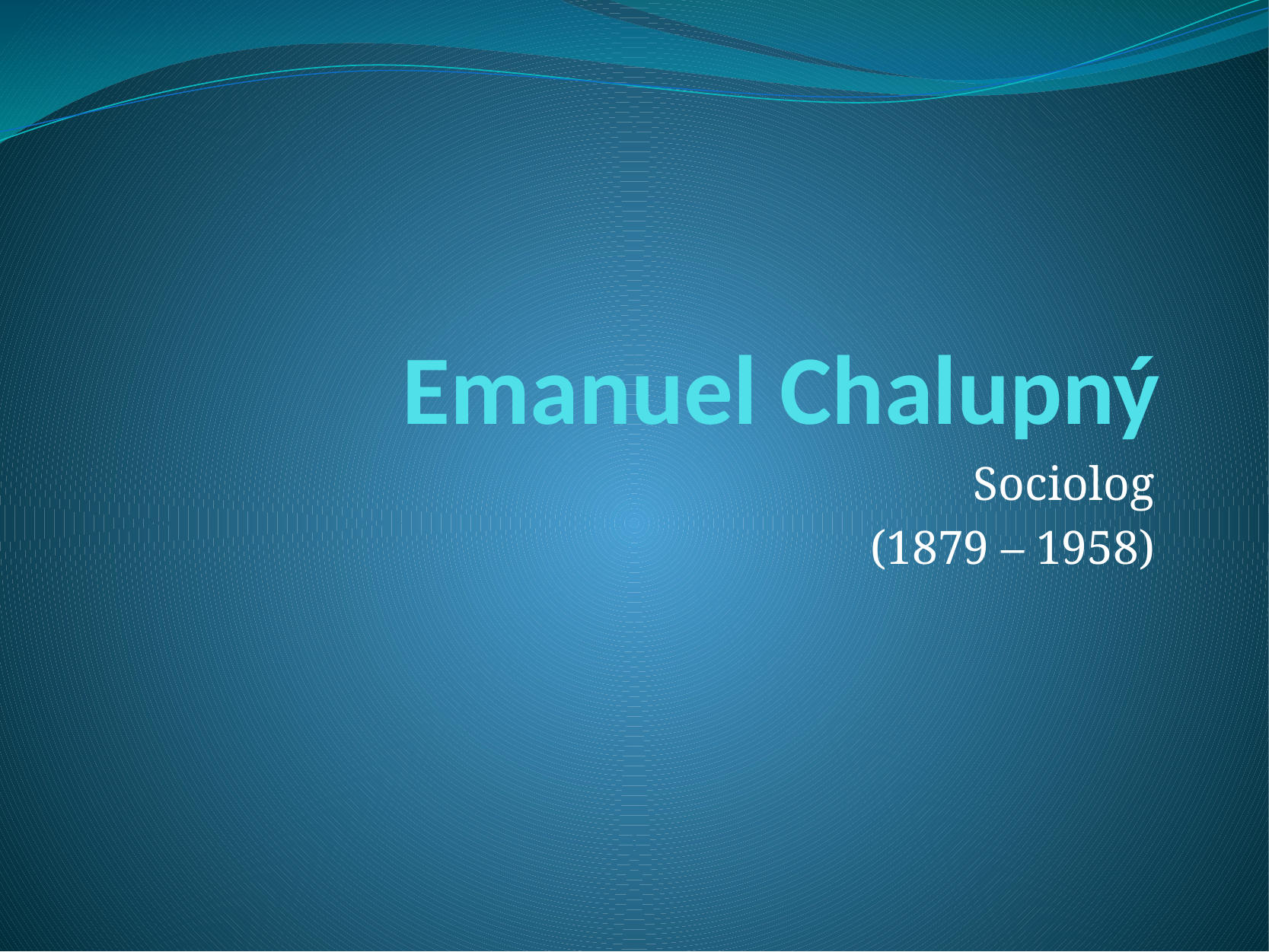

# Emanuel Chalupný
Sociolog
(1879 – 1958)